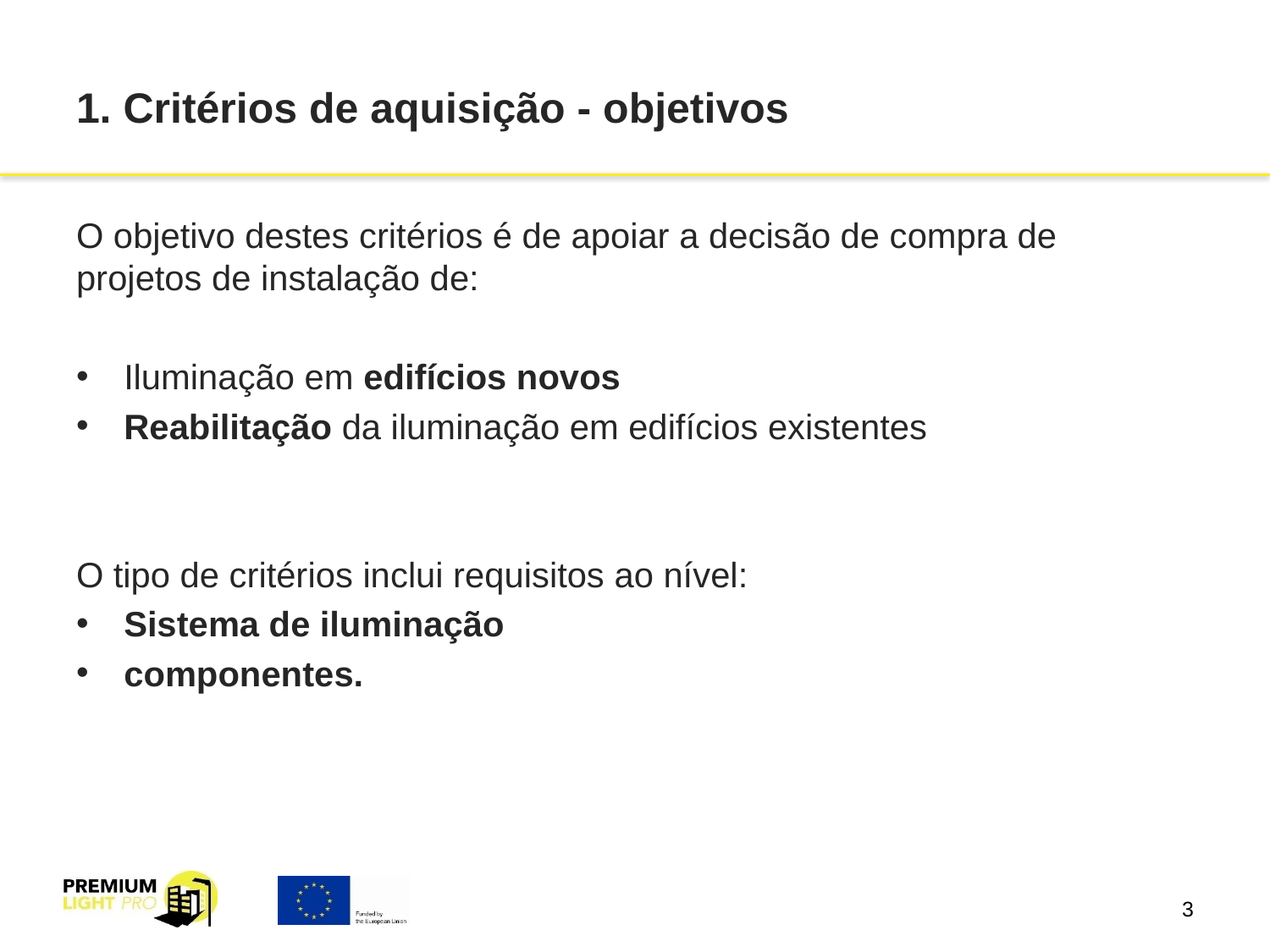

# 1. Critérios de aquisição - objetivos
O objetivo destes critérios é de apoiar a decisão de compra de projetos de instalação de:

Iluminação em edifícios novos
Reabilitação da iluminação em edifícios existentes

O tipo de critérios inclui requisitos ao nível:
Sistema de iluminação
componentes.